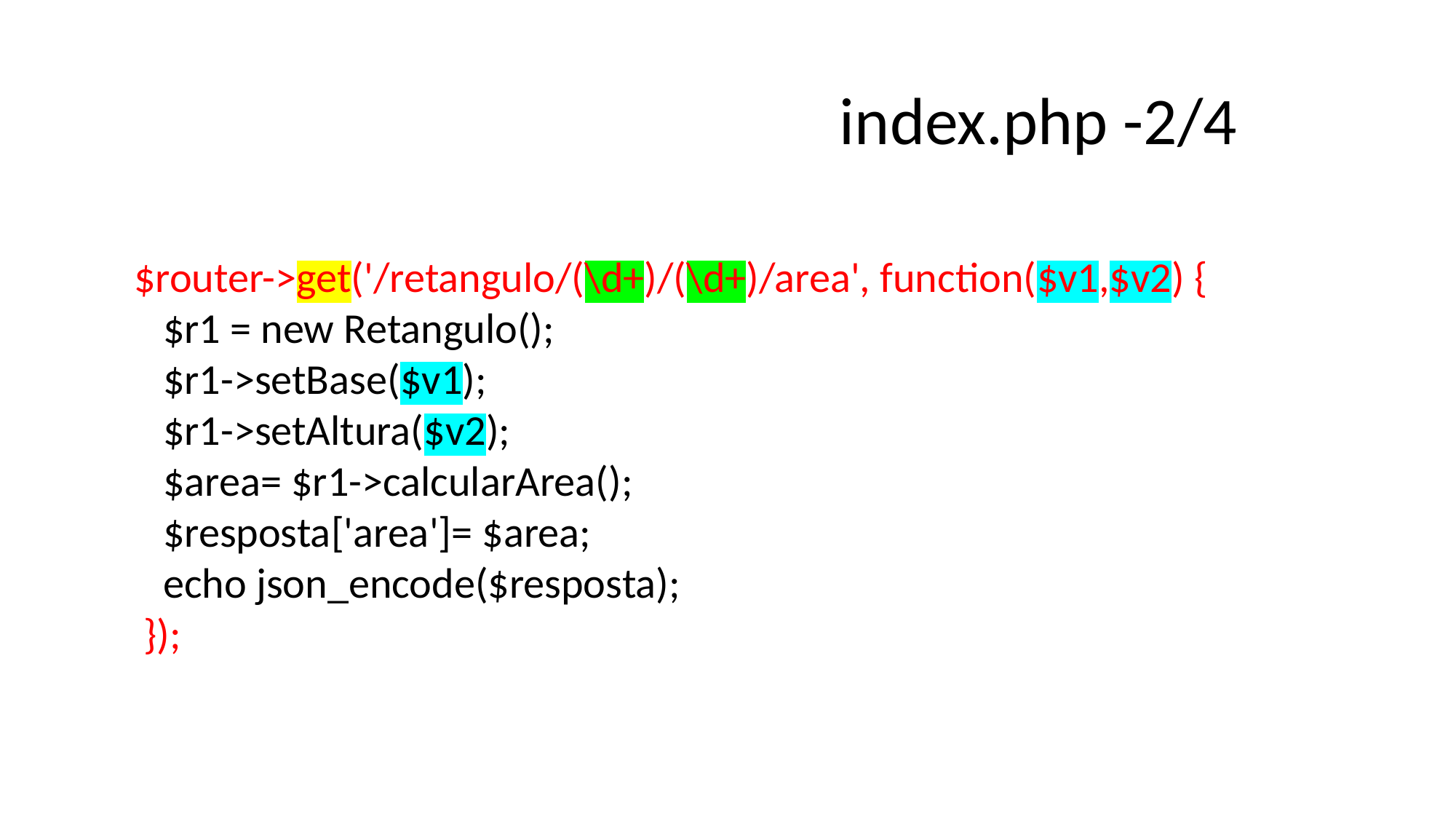

# index.php -2/4
$router->get('/retangulo/(\d+)/(\d+)/area', function($v1,$v2) {
   $r1 = new Retangulo();
   $r1->setBase($v1);
   $r1->setAltura($v2);
   $area= $r1->calcularArea();
   $resposta['area']= $area;
   echo json_encode($resposta);
 });